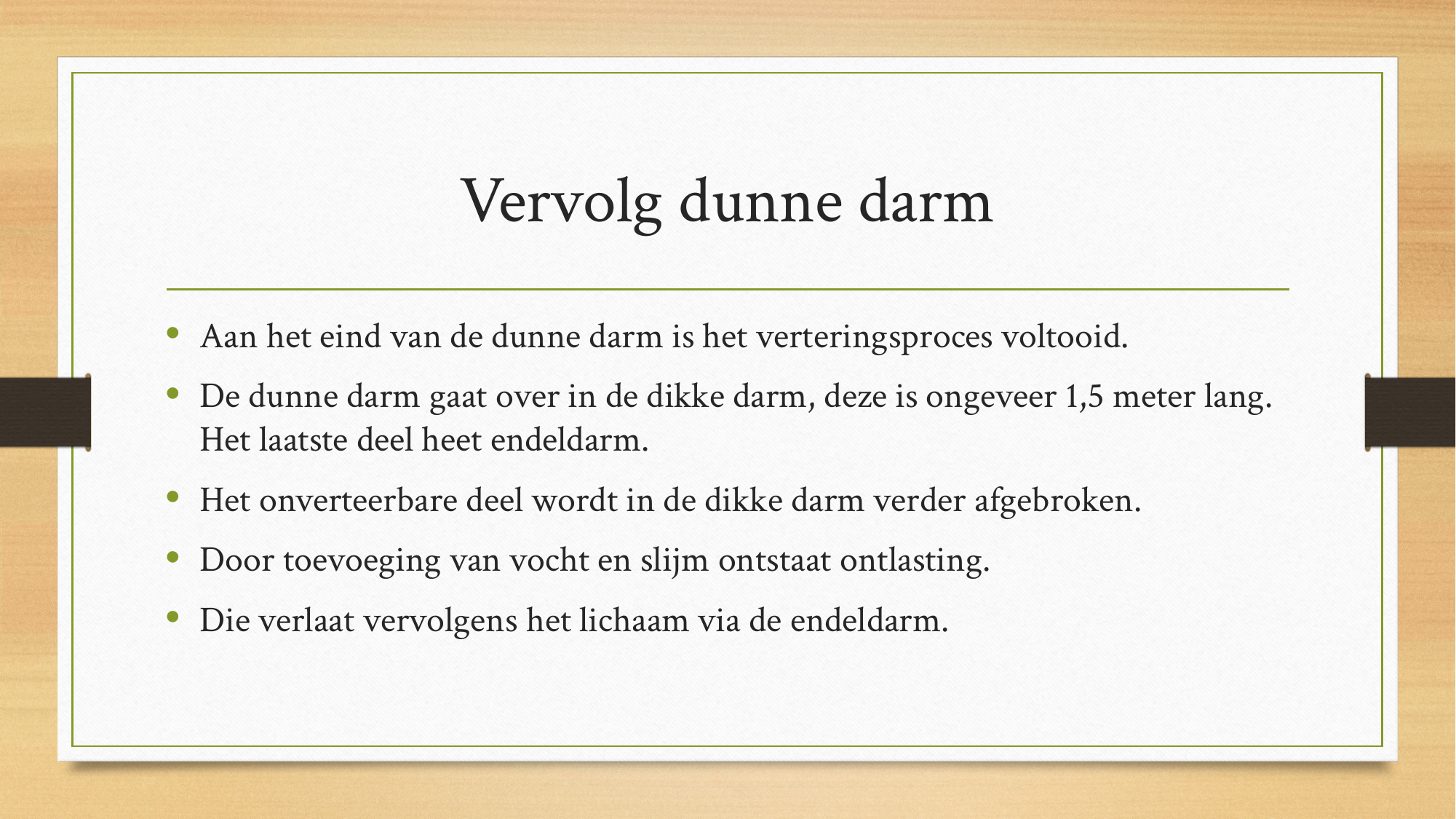

# Vervolg dunne darm
Aan het eind van de dunne darm is het verteringsproces voltooid.
De dunne darm gaat over in de dikke darm, deze is ongeveer 1,5 meter lang. Het laatste deel heet endeldarm.
Het onverteerbare deel wordt in de dikke darm verder afgebroken.
Door toevoeging van vocht en slijm ontstaat ontlasting.
Die verlaat vervolgens het lichaam via de endeldarm.